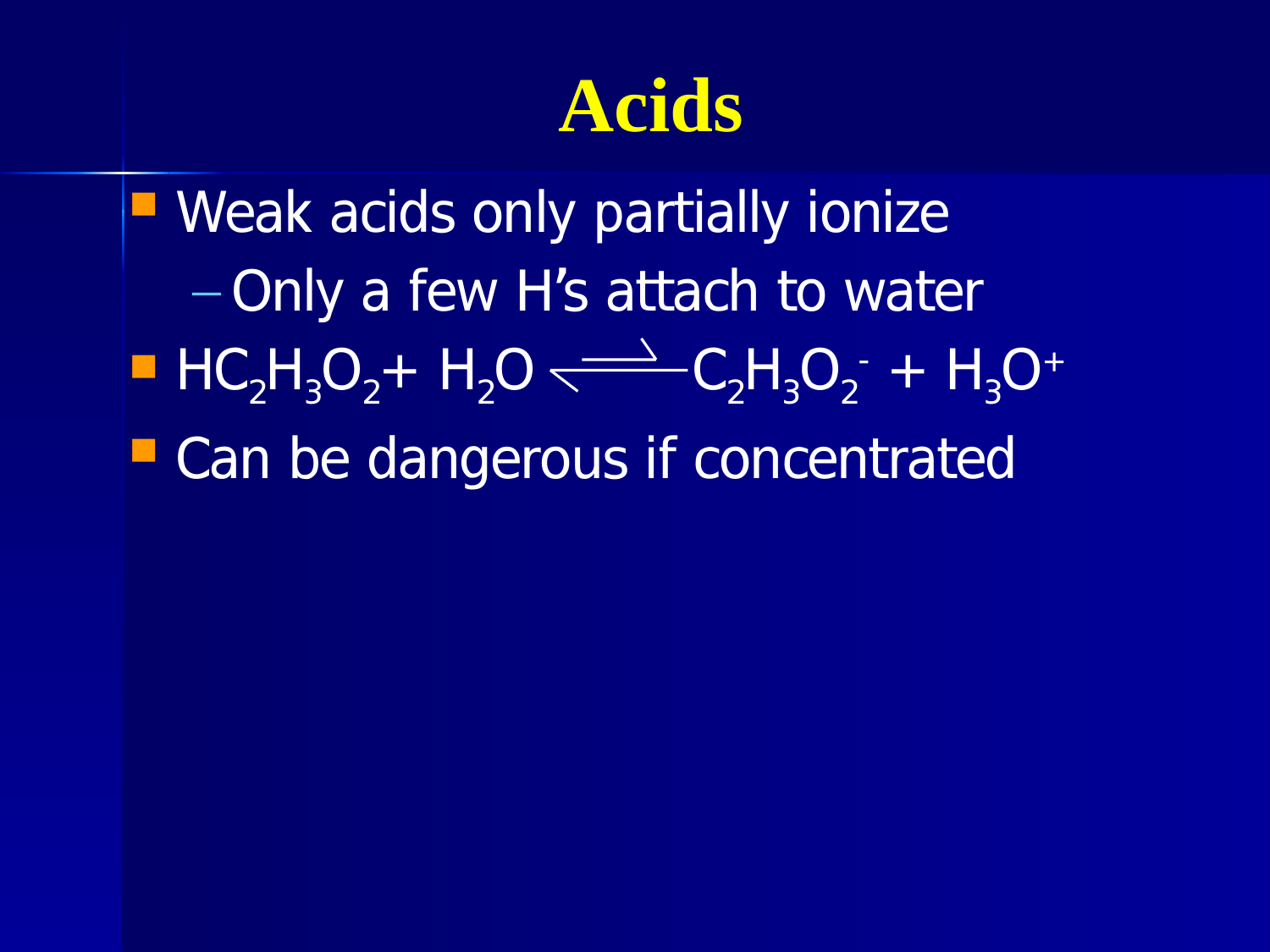

# Acids
Weak acids only partially ionize
Only a few H’s attach to water
HC2H3O2+ H2O         C2H3O2- + H3O+
Can be dangerous if concentrated